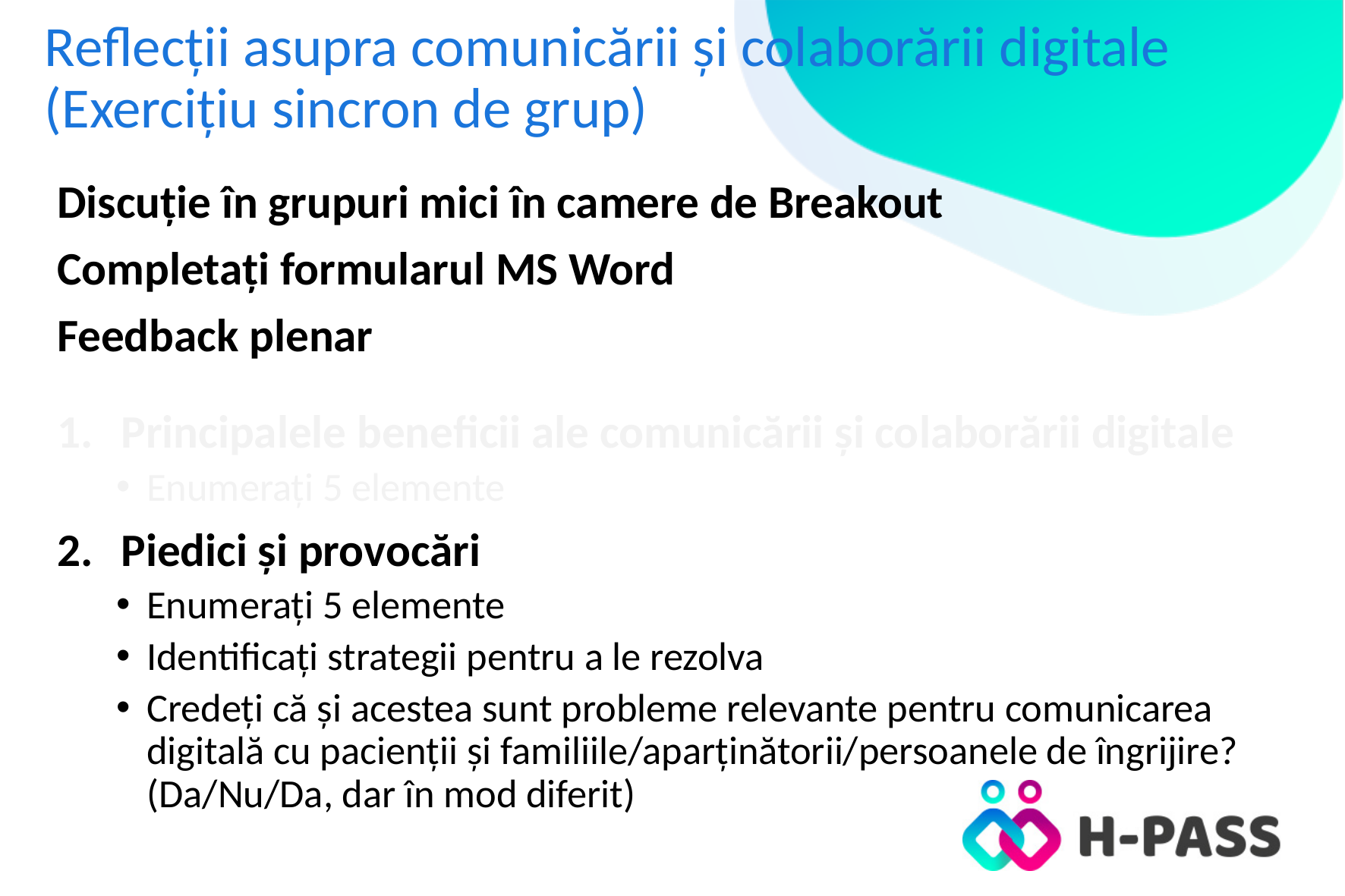

# Reflecții asupra comunicării și colaborării digitale (Exercițiu sincron de grup)
Discuție în grupuri mici în camere de Breakout
Completați formularul MS Word
Feedback plenar

Principalele beneficii ale comunicării și colaborării digitale
Enumerați 5 elemente
Piedici și provocări
Enumerați 5 elemente
Identificați strategii pentru a le rezolva
Credeți că și acestea sunt probleme relevante pentru comunicarea digitală cu pacienții și familiile/aparținătorii/persoanele de îngrijire? (Da/Nu/Da, dar în mod diferit)